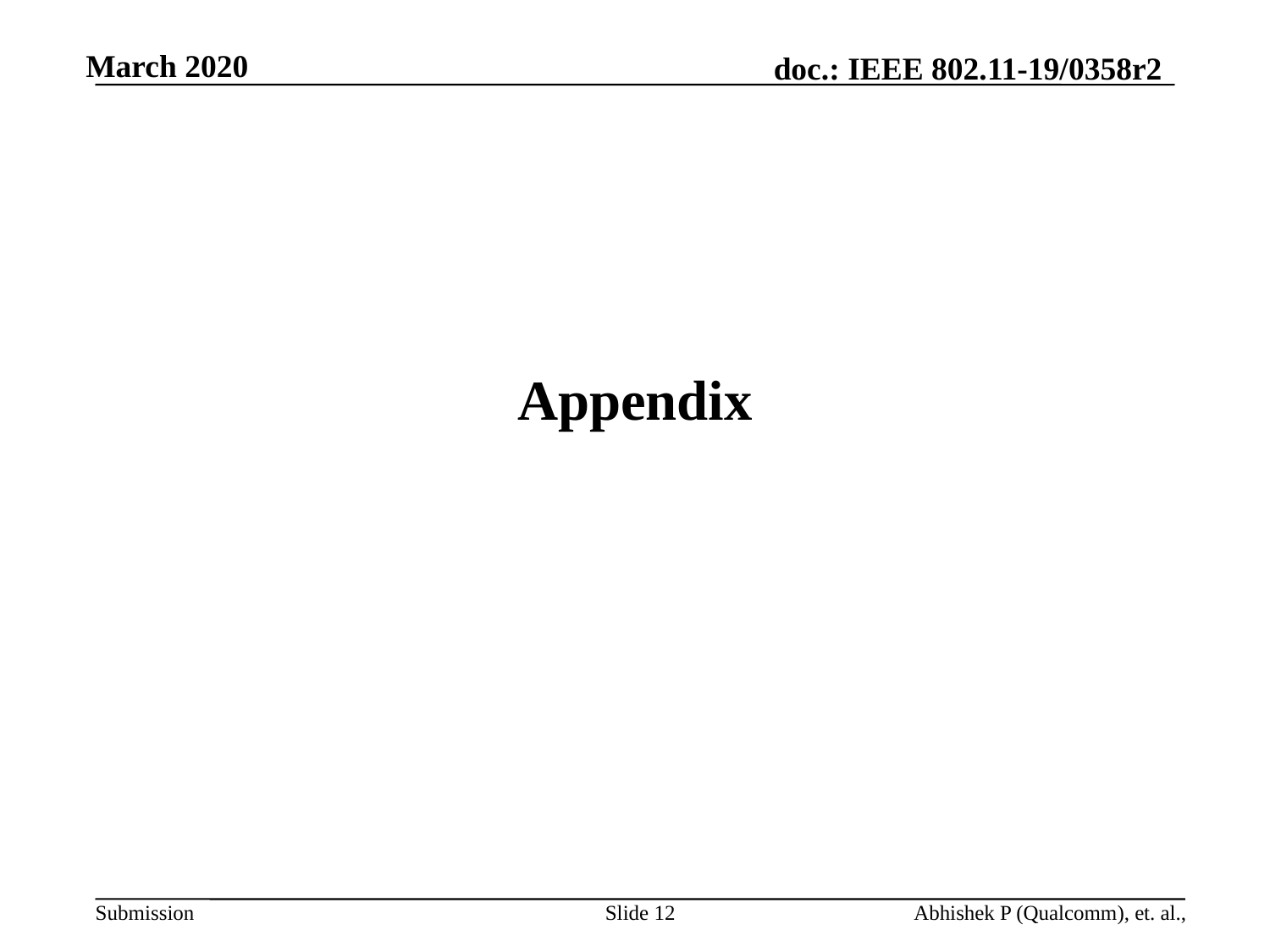

# Appendix

Slide 12
Abhishek P (Qualcomm), et. al.,